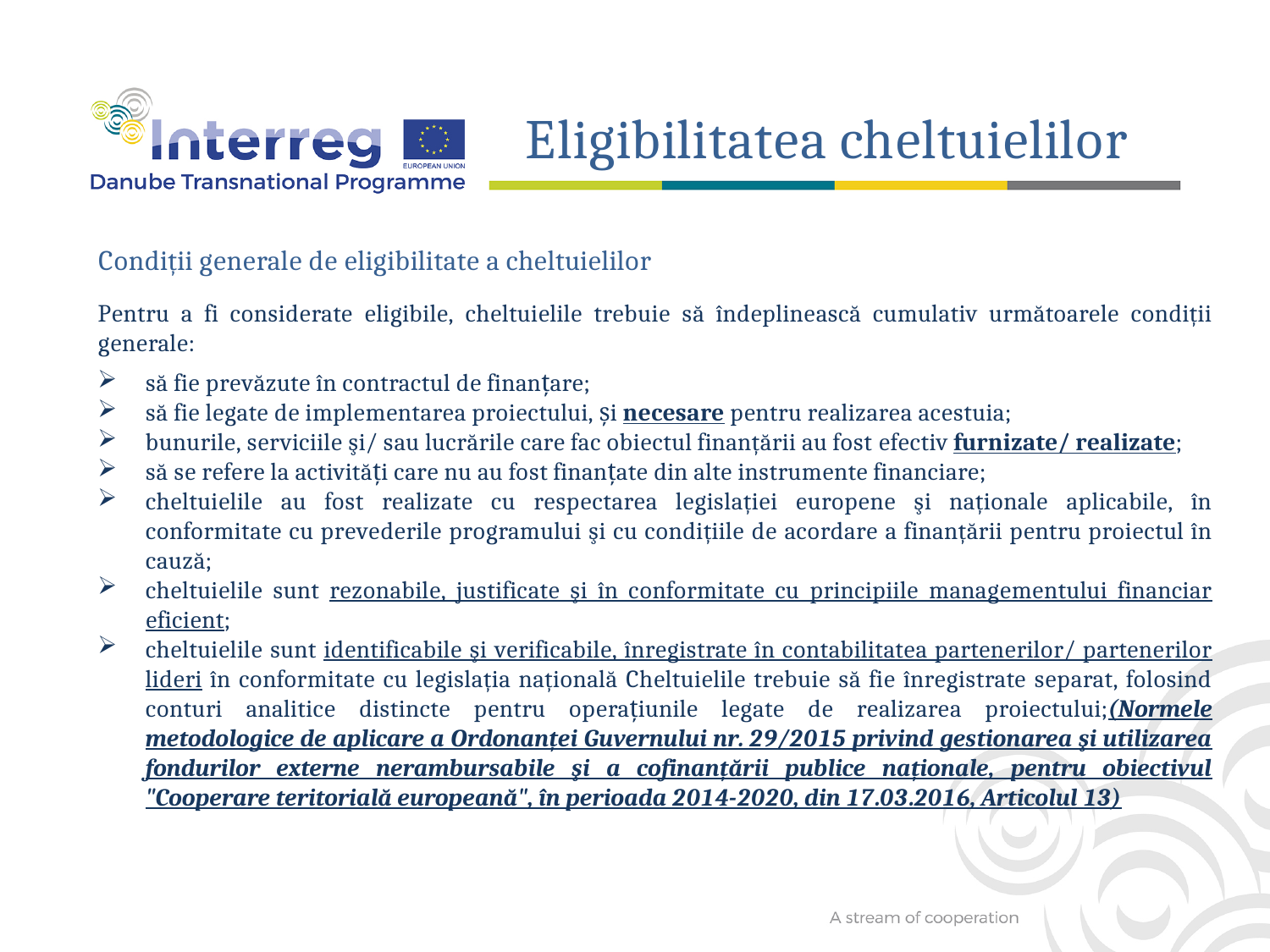

Eligibilitatea cheltuielilor
Condiţii generale de eligibilitate a cheltuielilor
Pentru a fi considerate eligibile, cheltuielile trebuie să îndeplinească cumulativ următoarele condiţii generale:
să fie prevăzute în contractul de finanțare;
să fie legate de implementarea proiectului, și necesare pentru realizarea acestuia;
bunurile, serviciile şi/ sau lucrările care fac obiectul finanţării au fost efectiv furnizate/ realizate;
să se refere la activități care nu au fost finanțate din alte instrumente financiare;
cheltuielile au fost realizate cu respectarea legislaţiei europene şi naţionale aplicabile, în conformitate cu prevederile programului şi cu condiţiile de acordare a finanţării pentru proiectul în cauză;
cheltuielile sunt rezonabile, justificate şi în conformitate cu principiile managementului financiar eficient;
cheltuielile sunt identificabile şi verificabile, înregistrate în contabilitatea partenerilor/ partenerilor lideri în conformitate cu legislaţia naţională Cheltuielile trebuie să fie înregistrate separat, folosind conturi analitice distincte pentru operațiunile legate de realizarea proiectului;(Normele metodologice de aplicare a Ordonanţei Guvernului nr. 29/2015 privind gestionarea şi utilizarea fondurilor externe nerambursabile şi a cofinanţării publice naţionale, pentru obiectivul "Cooperare teritorială europeană", în perioada 2014-2020, din 17.03.2016, Articolul 13)